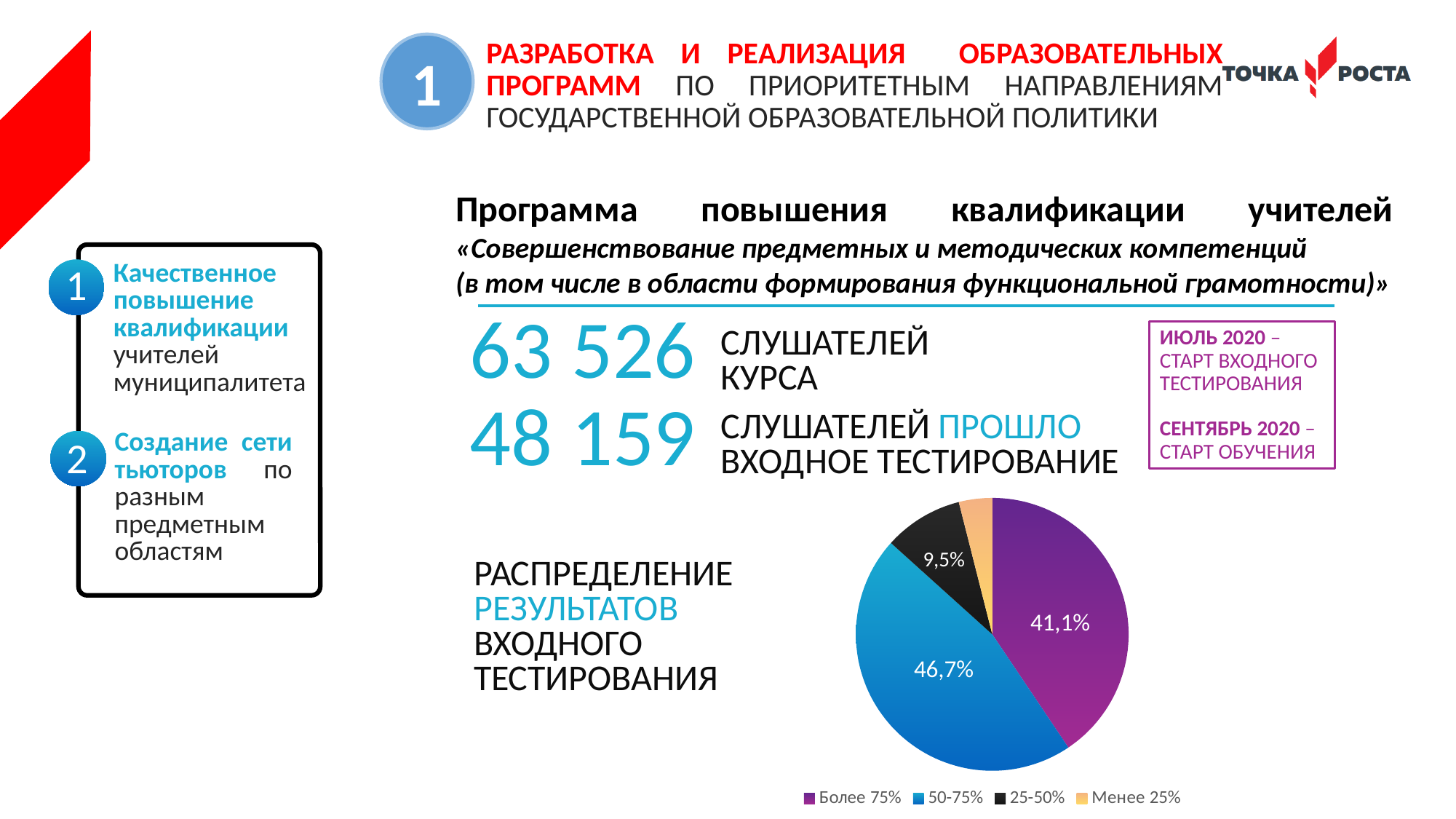

РАЗРАБОТКА И РЕАЛИЗАЦИЯ  ОБРАЗОВАТЕЛЬНЫХ ПРОГРАММ ПО ПРИОРИТЕТНЫМ НАПРАВЛЕНИЯМ ГОСУДАРСТВЕННОЙ ОБРАЗОВАТЕЛЬНОЙ ПОЛИТИКИ
1
Программа повышения квалификации учителей «Совершенствование предметных и методических компетенций
(в том числе в области формирования функциональной грамотности)»

1
Качественное повышение квалификации учителей муниципалитета

ИЮЛЬ 2020 – СТАРТ ВХОДНОГО ТЕСТИРОВАНИЯ

СЕНТЯБРЬ 2020 – СТАРТ ОБУЧЕНИЯ
СЛУШАТЕЛЕЙ
КУРСА
63 526
СЛУШАТЕЛЕЙ ПРОШЛО
ВХОДНОЕ ТЕСТИРОВАНИЕ
Создание сети тьюторов по разным предметным областям
2

48 159

### Chart

| Category | Продажи |
|---|---|
| Более 75% | 0.411 |
| 50-75% | 0.467 |
| 25-50% | 0.095 |
| Менее 25% | 0.04 |
9,5%
РАСПРЕДЕЛЕНИЕ
РЕЗУЛЬТАТОВ
ВХОДНОГО
ТЕСТИРОВАНИЯ
41,1%
46,7%